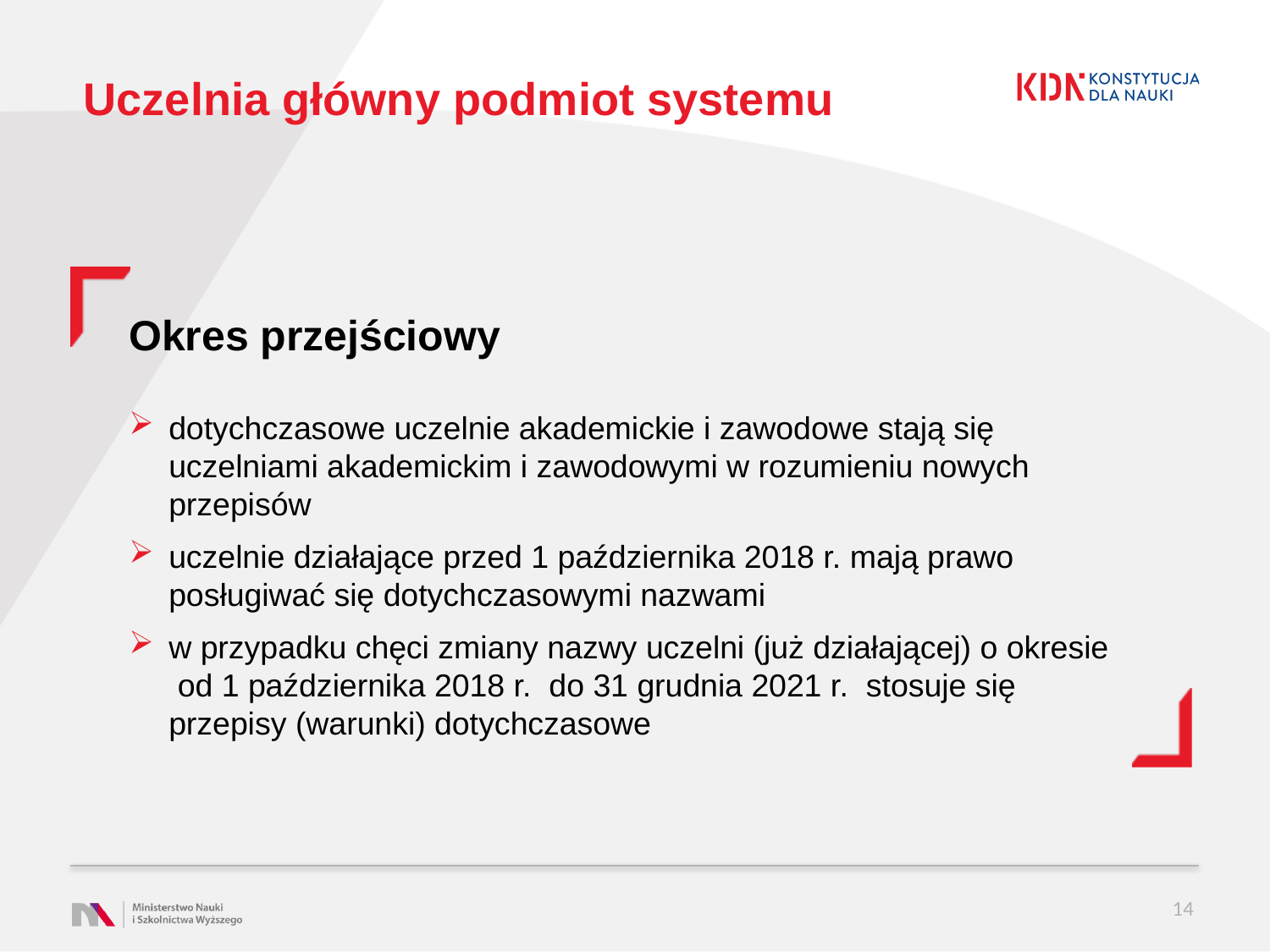

# Uczelnia główny podmiot systemu
Okres przejściowy
dotychczasowe uczelnie akademickie i zawodowe stają się uczelniami akademickim i zawodowymi w rozumieniu nowych przepisów
uczelnie działające przed 1 października 2018 r. mają prawo posługiwać się dotychczasowymi nazwami
w przypadku chęci zmiany nazwy uczelni (już działającej) o okresie  od 1 października 2018 r.  do 31 grudnia 2021 r.  stosuje się przepisy (warunki) dotychczasowe

14